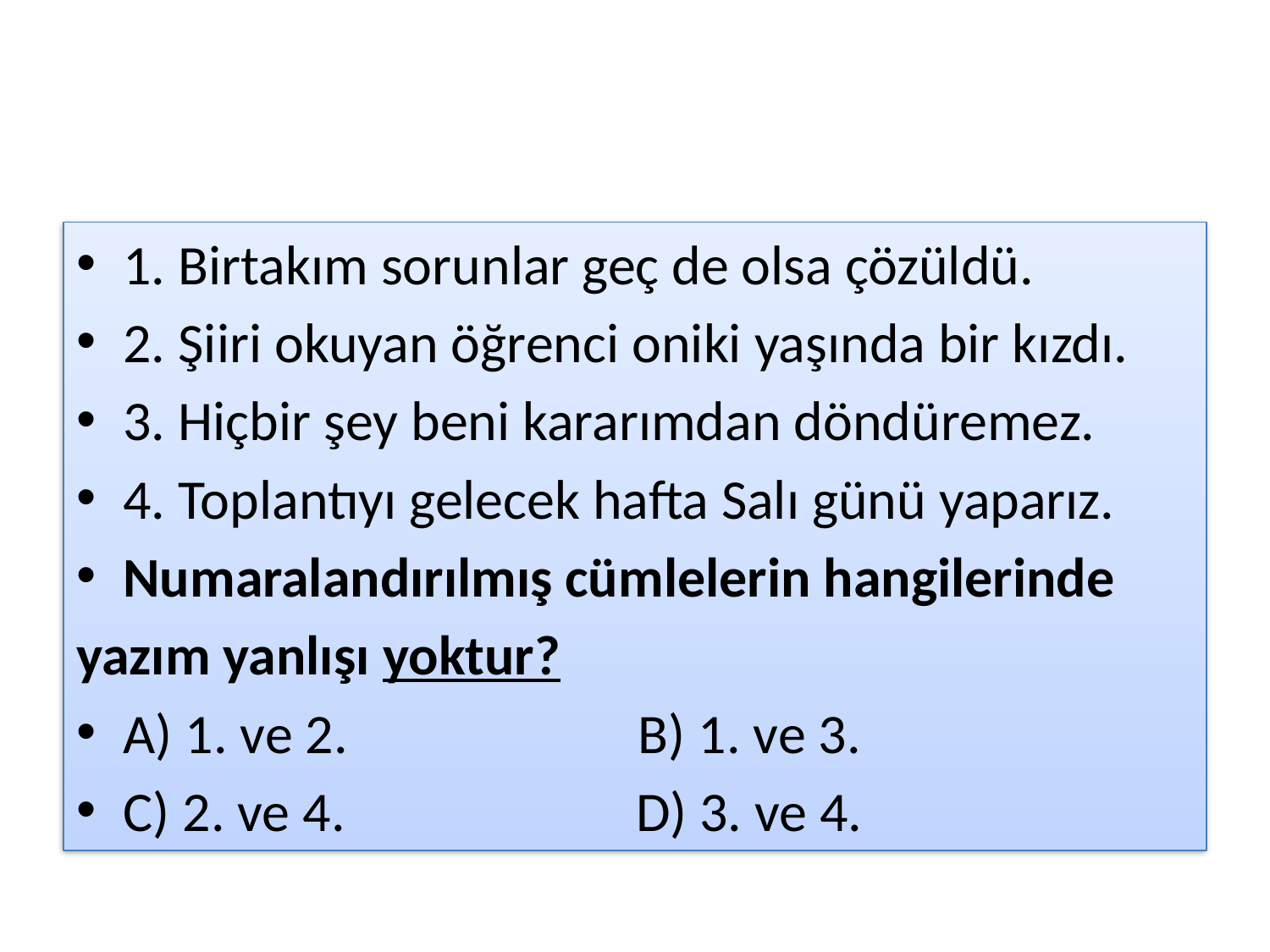

#
1. Birtakım sorunlar geç de olsa çözüldü.
2. Şiiri okuyan öğrenci oniki yaşında bir kızdı.
3. Hiçbir şey beni kararımdan döndüremez.
4. Toplantıyı gelecek hafta Salı günü yaparız.
Numaralandırılmış cümlelerin hangilerinde
yazım yanlışı yoktur?
A) 1. ve 2.                       B) 1. ve 3.
C) 2. ve 4.                       D) 3. ve 4.